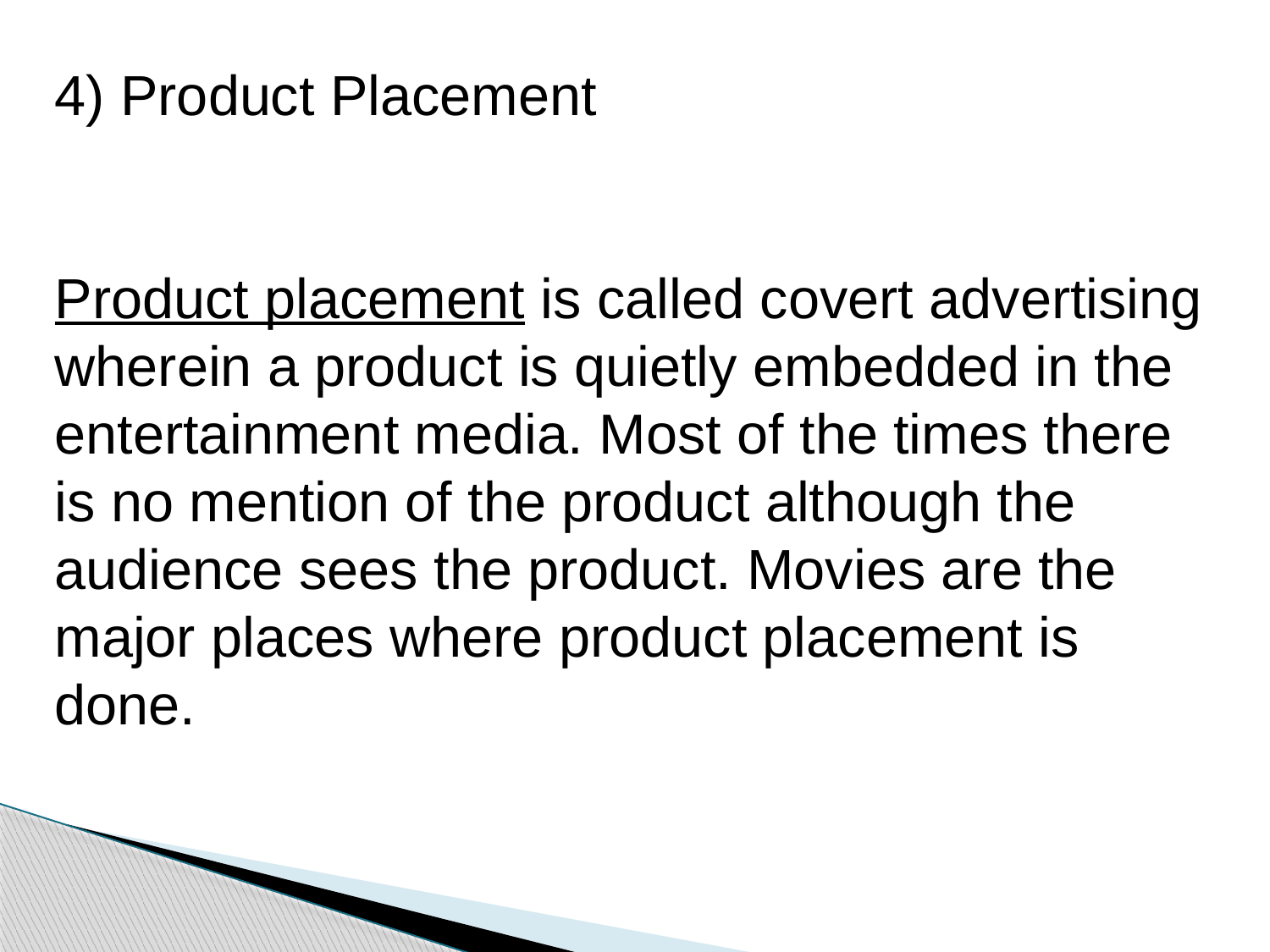

4) Product Placement

Product placement is called covert advertising wherein a product is quietly embedded in the entertainment media. Most of the times there is no mention of the product although the audience sees the product. Movies are the major places where product placement is done.